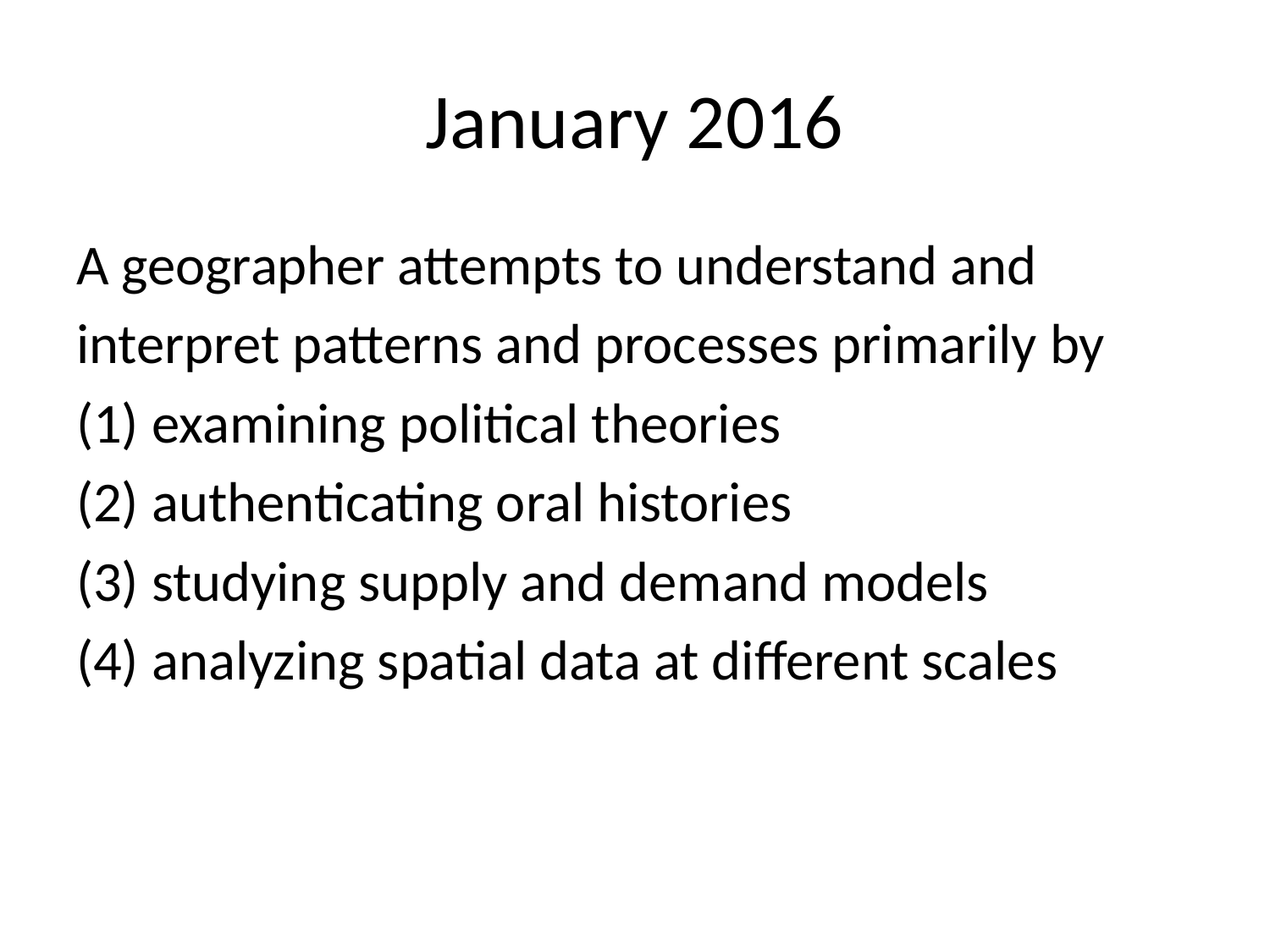

# January 2016
A geographer attempts to understand and
interpret patterns and processes primarily by
(1) examining political theories
(2) authenticating oral histories
(3) studying supply and demand models
(4) analyzing spatial data at different scales